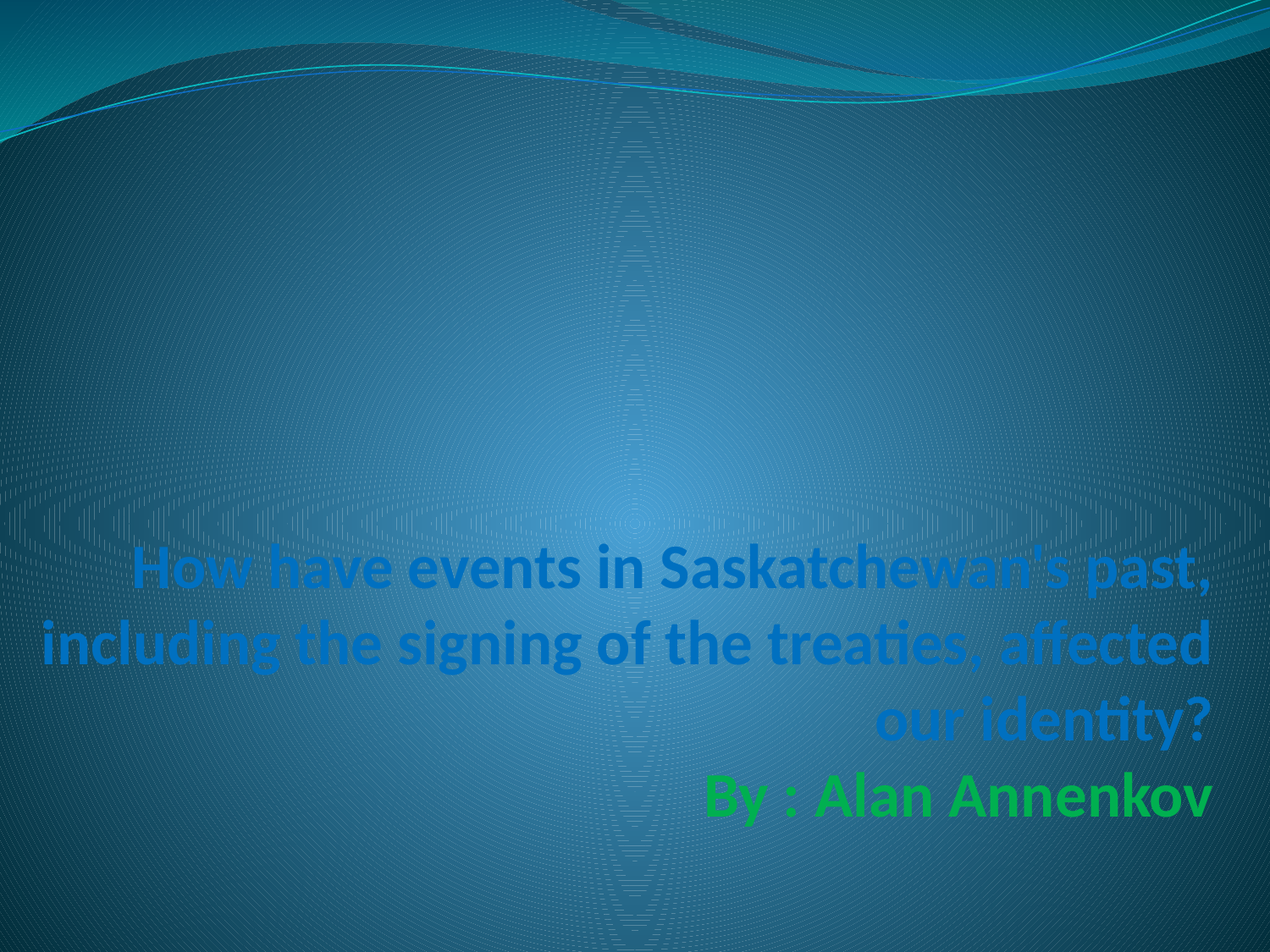

# How have events in Saskatchewan's past, including the signing of the treaties, affected our identity? By : Alan Annenkov